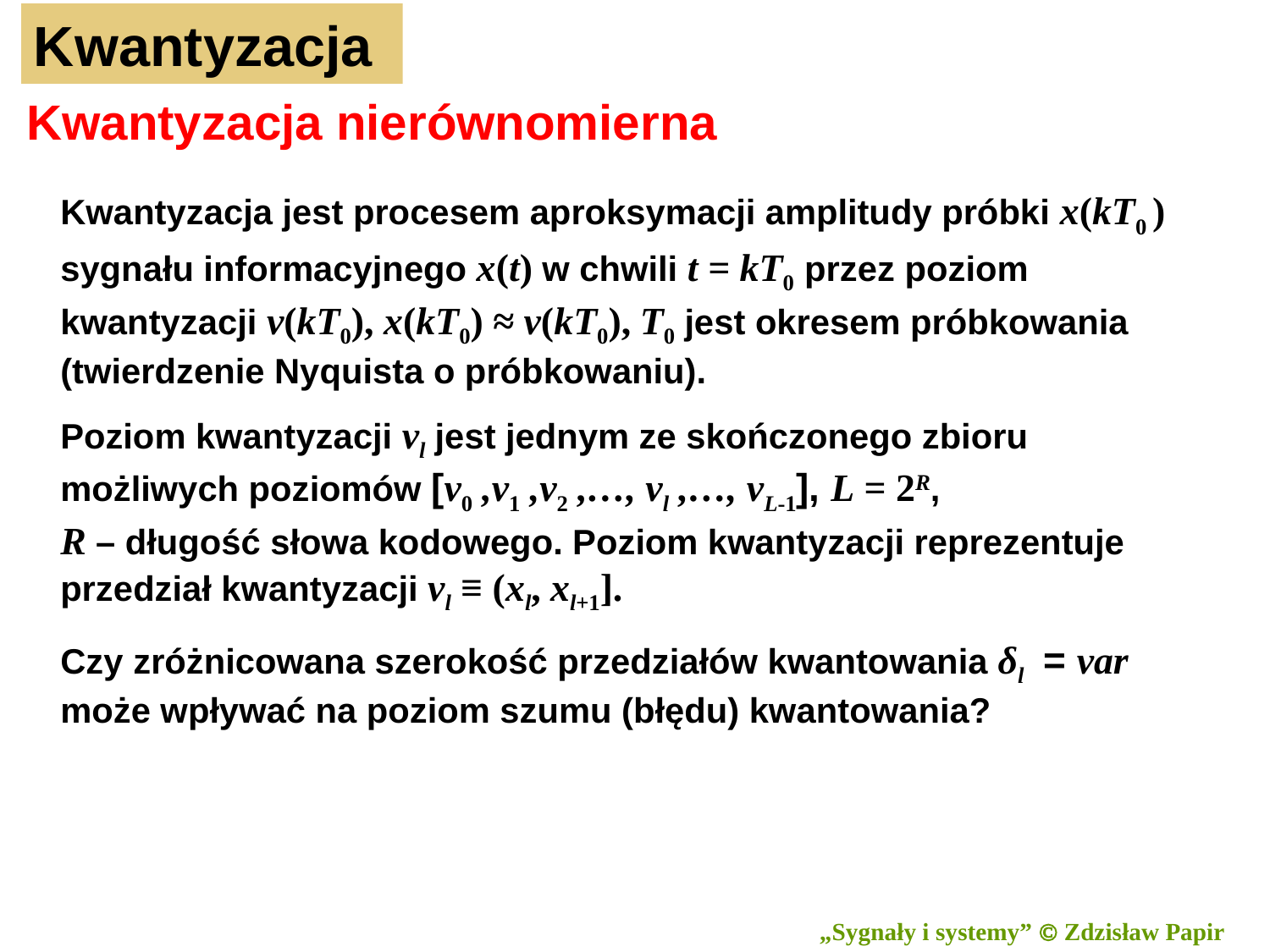

Kwantyzacja
Kwantyzacja nierównomierna
Kwantyzacja jest procesem aproksymacji amplitudy próbki x(kT0 ) sygnału informacyjnego x(t) w chwili t = kT0 przez poziom kwantyzacji v(kT0), x(kT0) ≈ v(kT0), T0 jest okresem próbkowania (twierdzenie Nyquista o próbkowaniu).
Poziom kwantyzacji vl jest jednym ze skończonego zbioru możliwych poziomów [v0 ,v1 ,v2 ,…, vl ,…, vL-1], L = 2R,
R – długość słowa kodowego. Poziom kwantyzacji reprezentuje przedział kwantyzacji vl ≡ (xl, xl+1].
Czy zróżnicowana szerokość przedziałów kwantowania δl  = var może wpływać na poziom szumu (błędu) kwantowania?
10
„Sygnały i systemy” © Zdzisław Papir